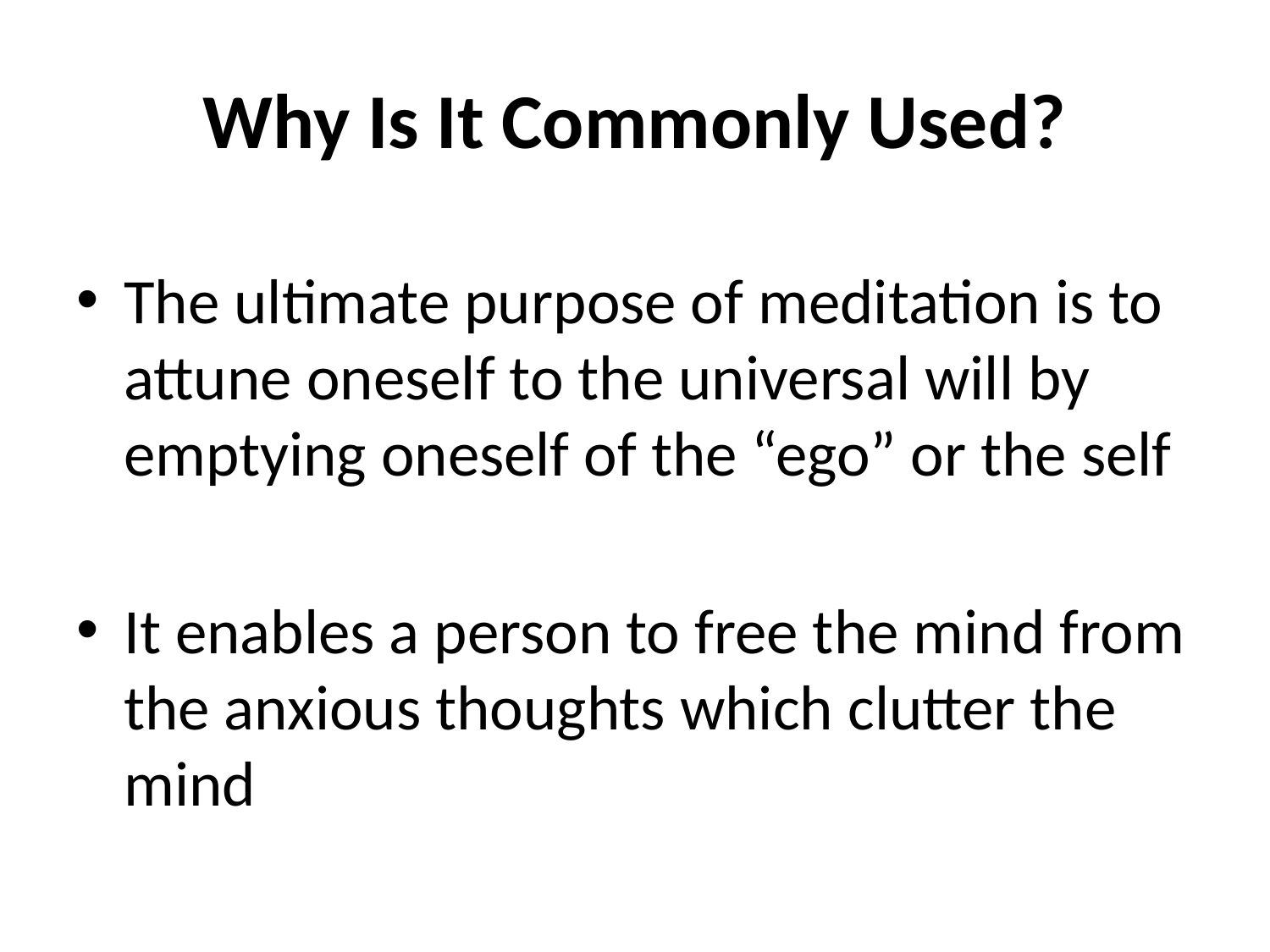

# Why Is It Commonly Used?
The ultimate purpose of meditation is to attune oneself to the universal will by emptying oneself of the “ego” or the self

It enables a person to free the mind from the anxious thoughts which clutter the mind